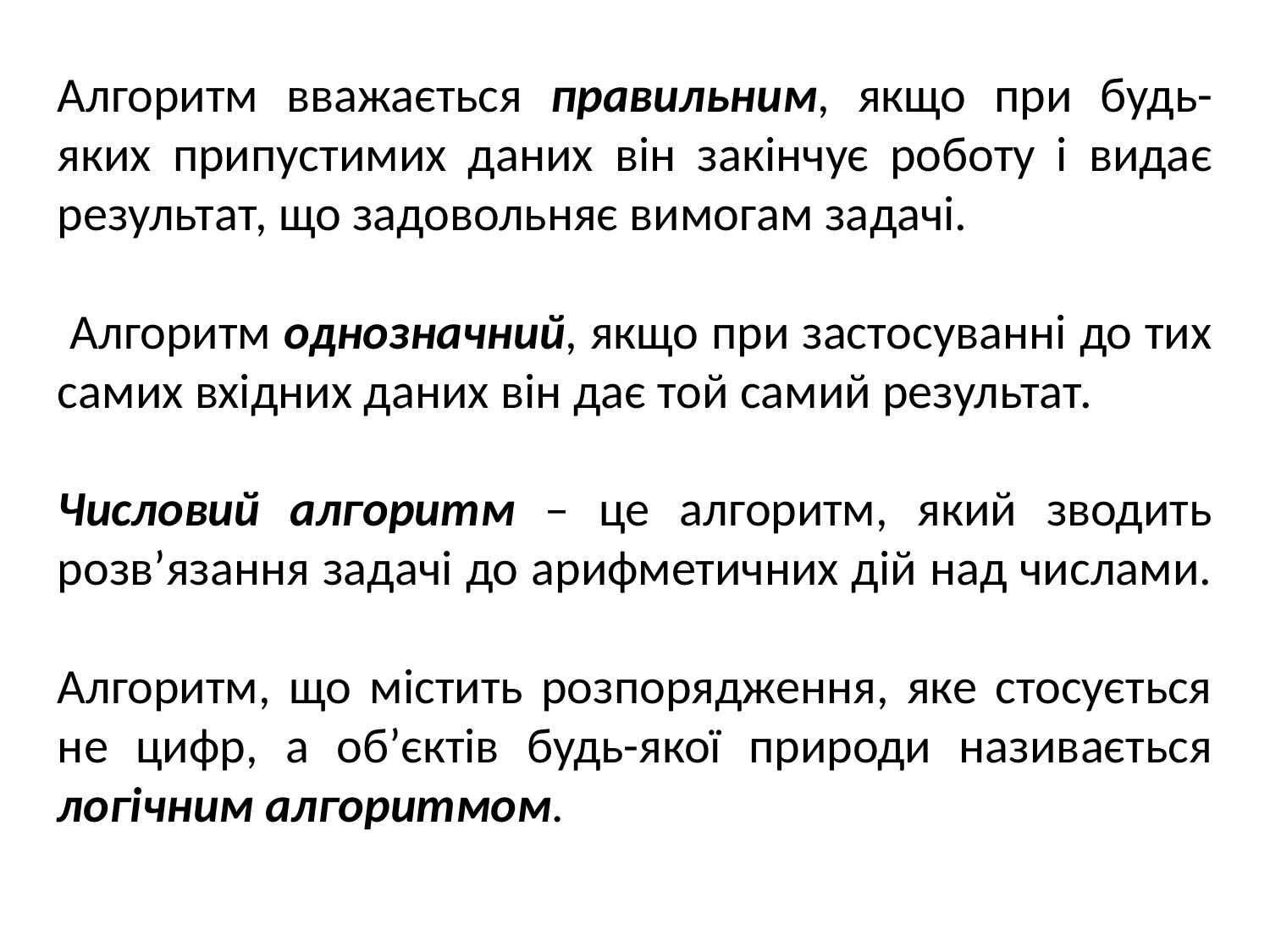

Алгоритм вважається правильним, якщо при будь-яких припустимих даних він закінчує роботу і видає результат, що задовольняє вимогам задачі.

 Алгоритм однозначний, якщо при застосуванні до тих самих вхідних даних він дає той самий результат.

Числовий алгоритм – це алгоритм, який зводить розв’язання задачі до арифметичних дій над числами.

Алгоритм, що містить розпорядження, яке стосується не цифр, а об’єктів будь-якої природи називається логічним алгоритмом.